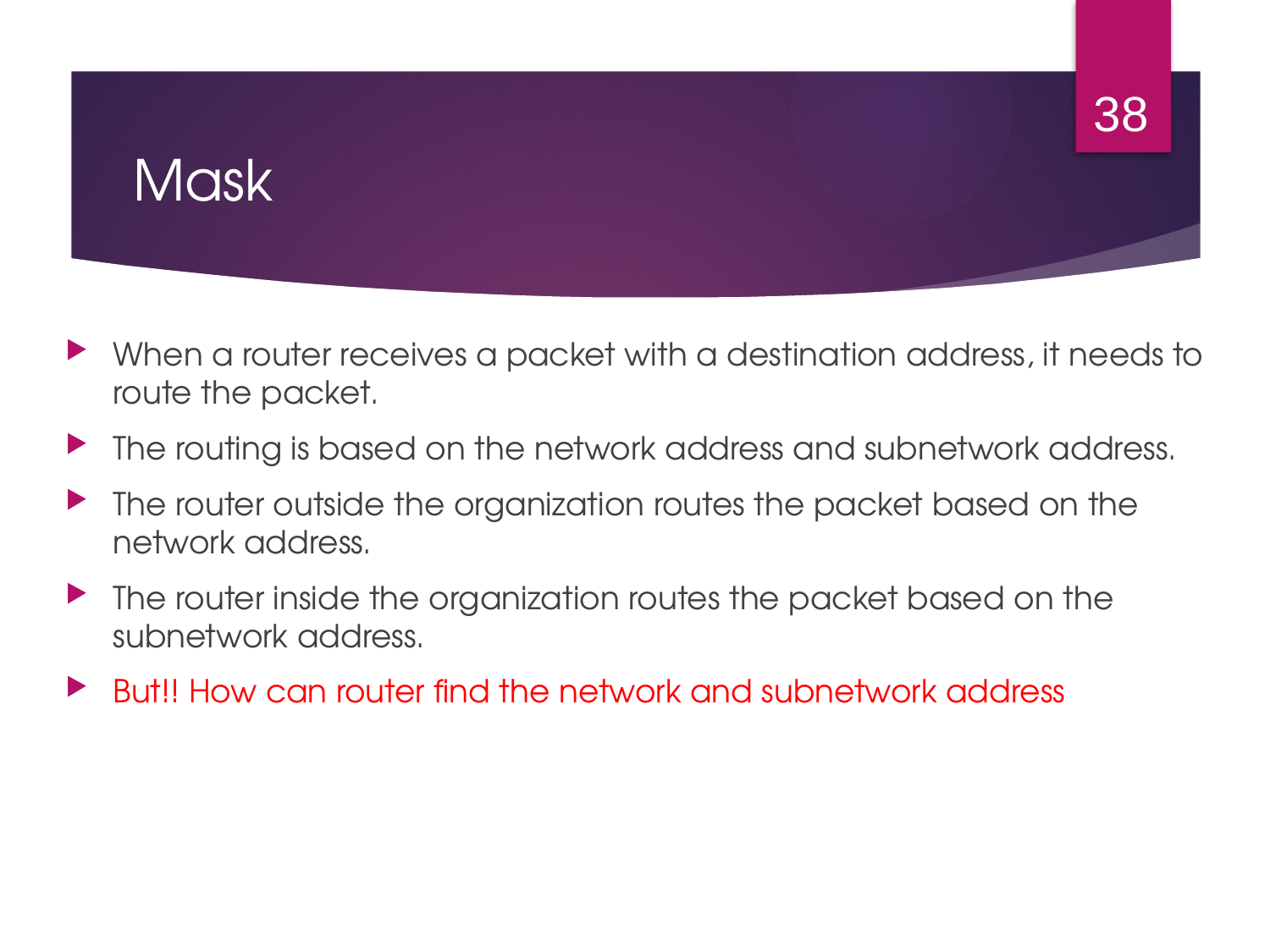

38
# Mask
When a router receives a packet with a destination address, it needs to route the packet.
The routing is based on the network address and subnetwork address.
The router outside the organization routes the packet based on the network address.
The router inside the organization routes the packet based on the subnetwork address.
But!! How can router find the network and subnetwork address